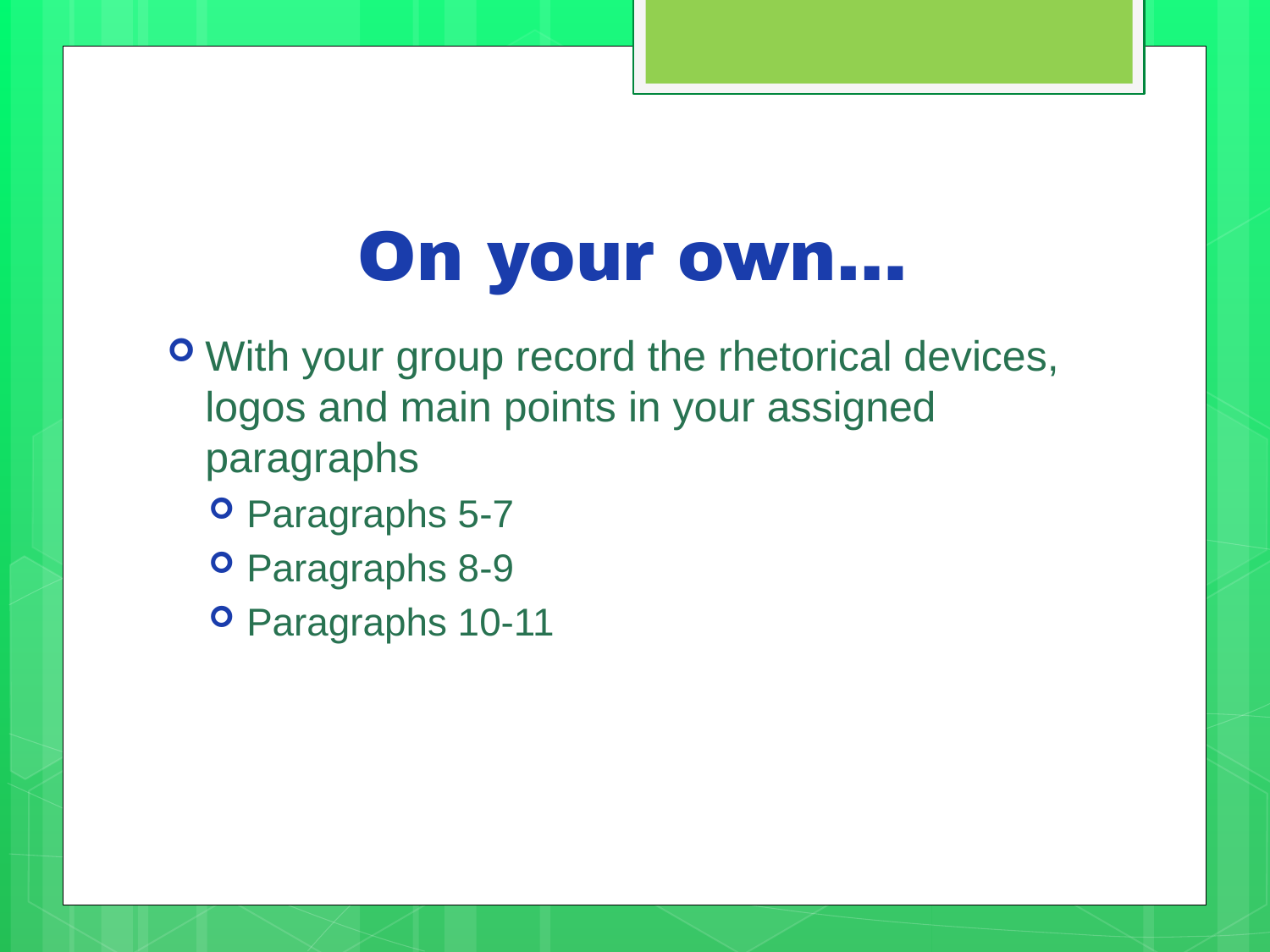

# On your own…
With your group record the rhetorical devices, logos and main points in your assigned paragraphs
Paragraphs 5-7
Paragraphs 8-9
Paragraphs 10-11